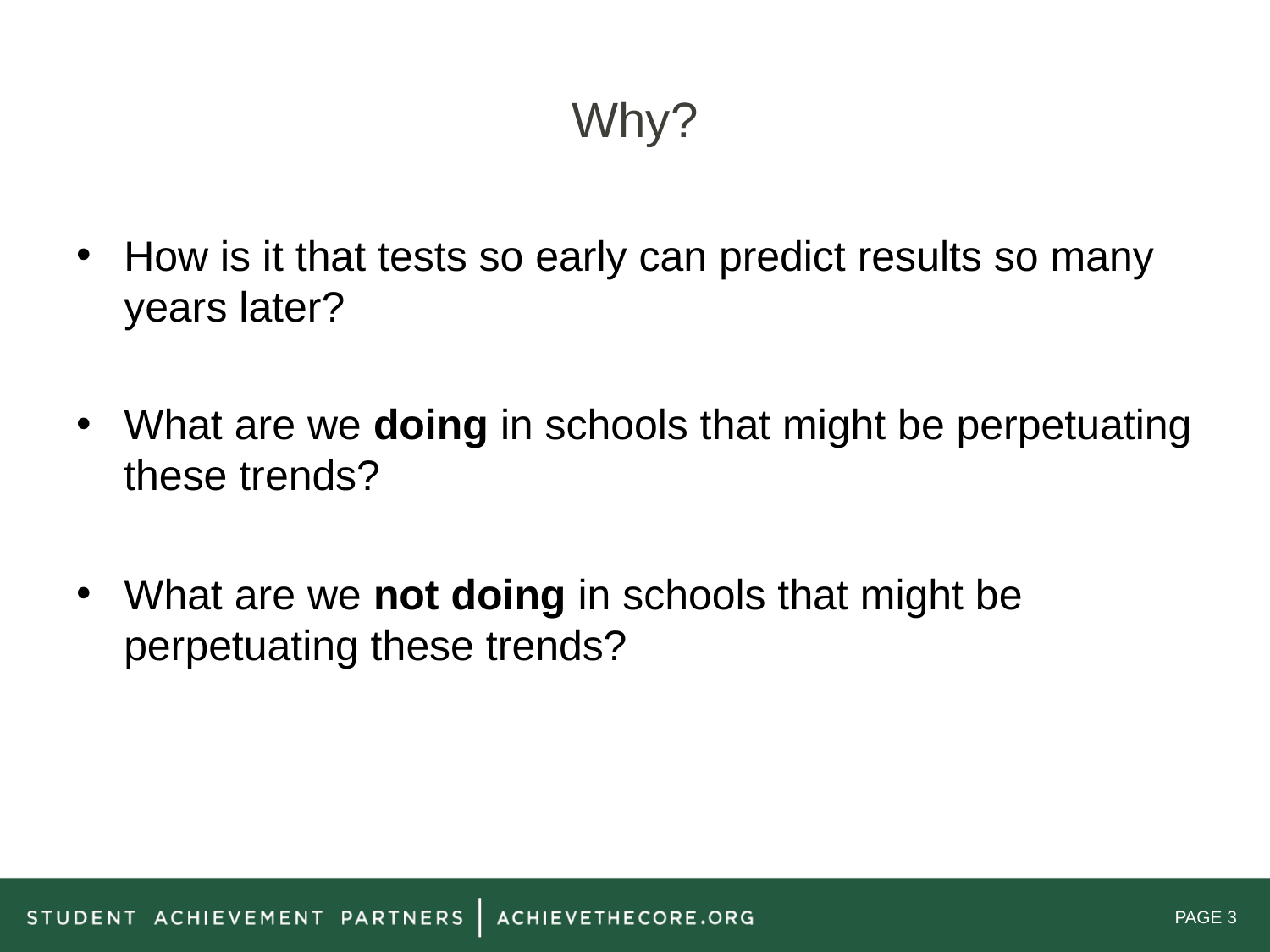

# Why?
How is it that tests so early can predict results so many years later?

What are we doing in schools that might be perpetuating these trends?

What are we not doing in schools that might be perpetuating these trends?